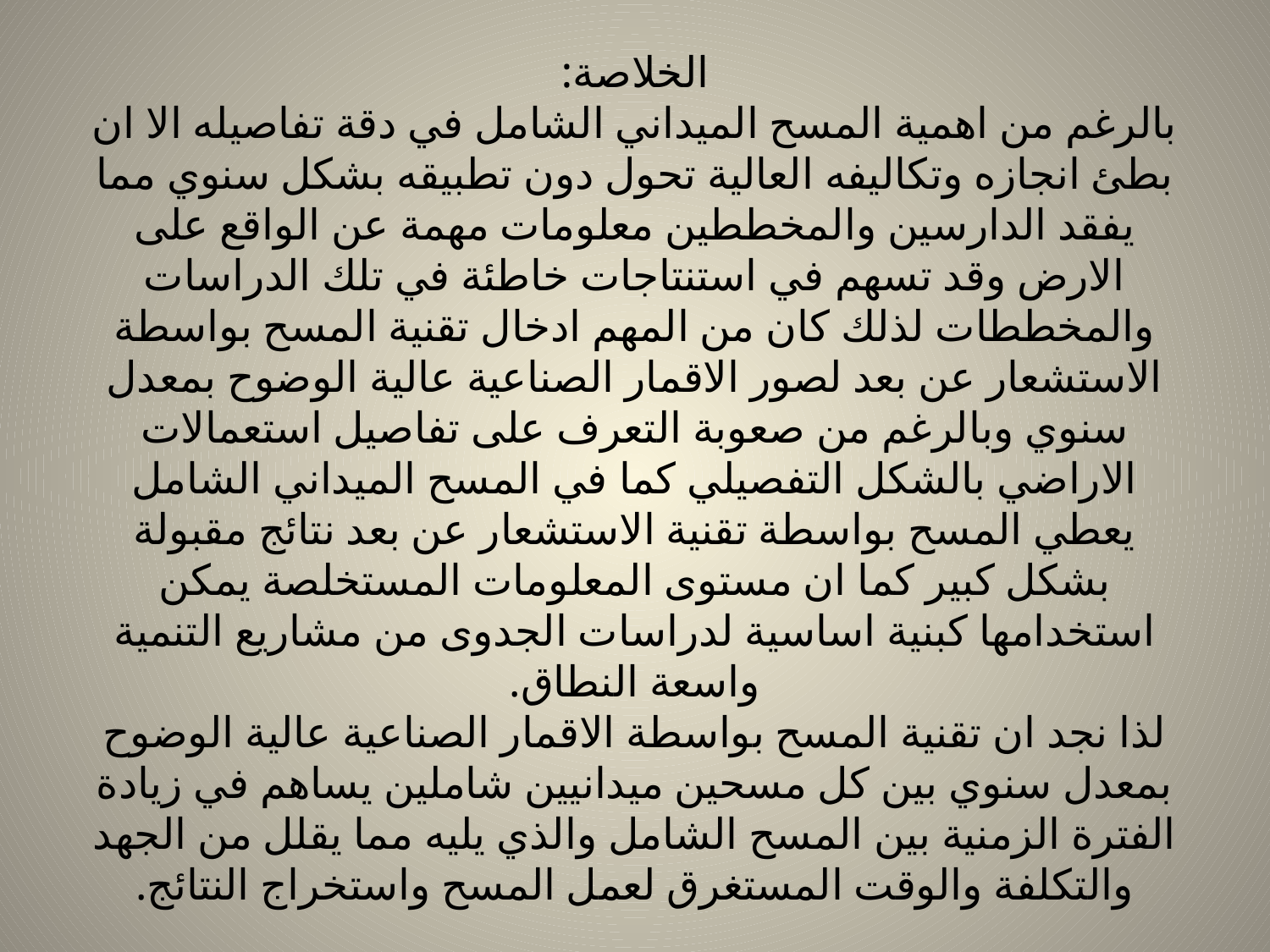

# الخلاصة: بالرغم من اهمية المسح الميداني الشامل في دقة تفاصيله الا ان بطئ انجازه وتكاليفه العالية تحول دون تطبيقه بشكل سنوي مما يفقد الدارسين والمخططين معلومات مهمة عن الواقع على الارض وقد تسهم في استنتاجات خاطئة في تلك الدراسات والمخططات لذلك كان من المهم ادخال تقنية المسح بواسطة الاستشعار عن بعد لصور الاقمار الصناعية عالية الوضوح بمعدل سنوي وبالرغم من صعوبة التعرف على تفاصيل استعمالات الاراضي بالشكل التفصيلي كما في المسح الميداني الشامل يعطي المسح بواسطة تقنية الاستشعار عن بعد نتائج مقبولة بشكل كبير كما ان مستوى المعلومات المستخلصة يمكن استخدامها كبنية اساسية لدراسات الجدوى من مشاريع التنمية واسعة النطاق. لذا نجد ان تقنية المسح بواسطة الاقمار الصناعية عالية الوضوح بمعدل سنوي بين كل مسحين ميدانيين شاملين يساهم في زيادة الفترة الزمنية بين المسح الشامل والذي يليه مما يقلل من الجهد والتكلفة والوقت المستغرق لعمل المسح واستخراج النتائج.